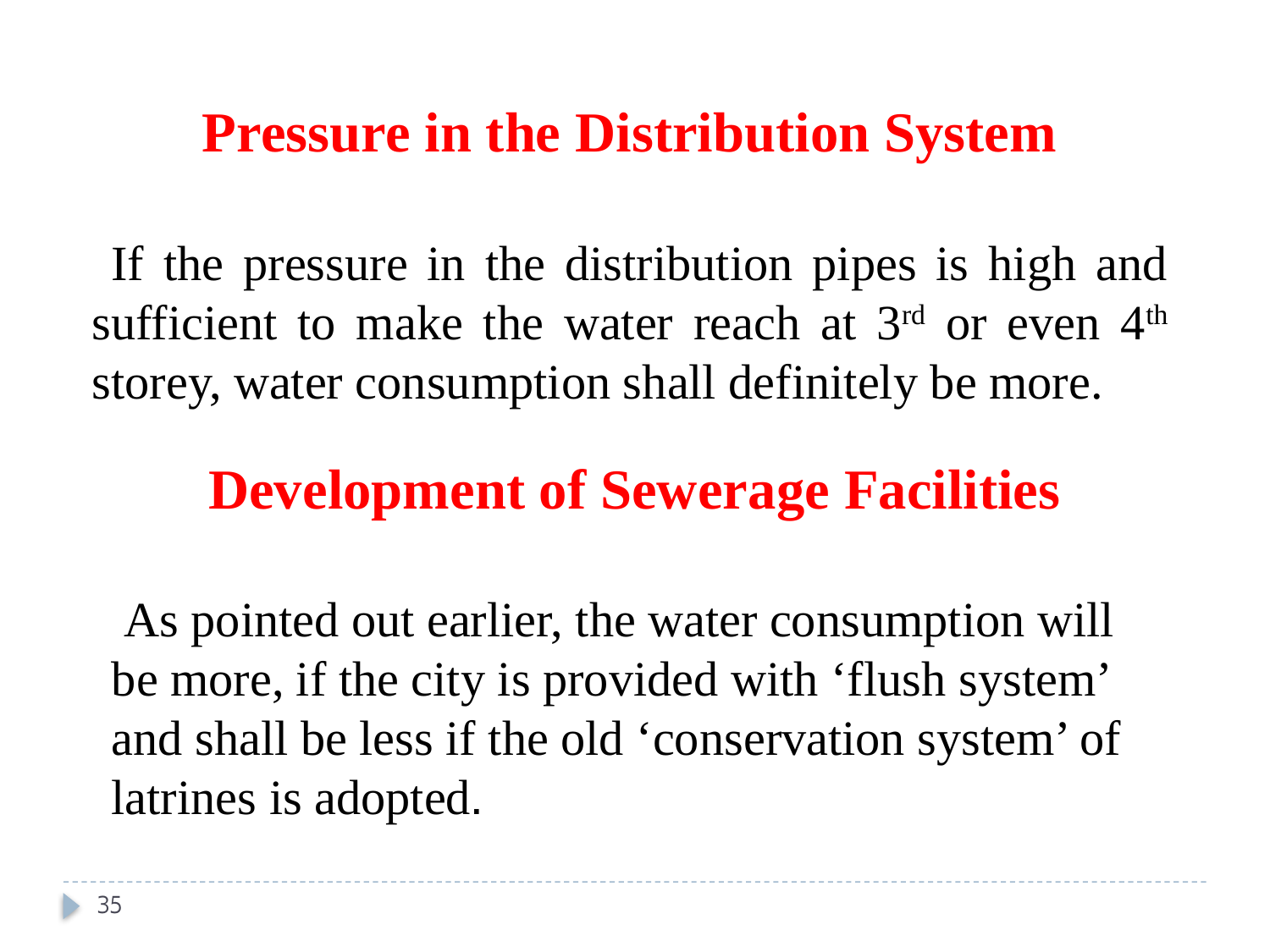

Pressure in the Distribution System

 If the pressure in the distribution pipes is high and sufficient to make the water reach at 3rd or even 4th storey, water consumption shall definitely be more.
Development of Sewerage Facilities

 As pointed out earlier, the water consumption will be more, if the city is provided with ‘flush system’ and shall be less if the old ‘conservation system’ of latrines is adopted.
35